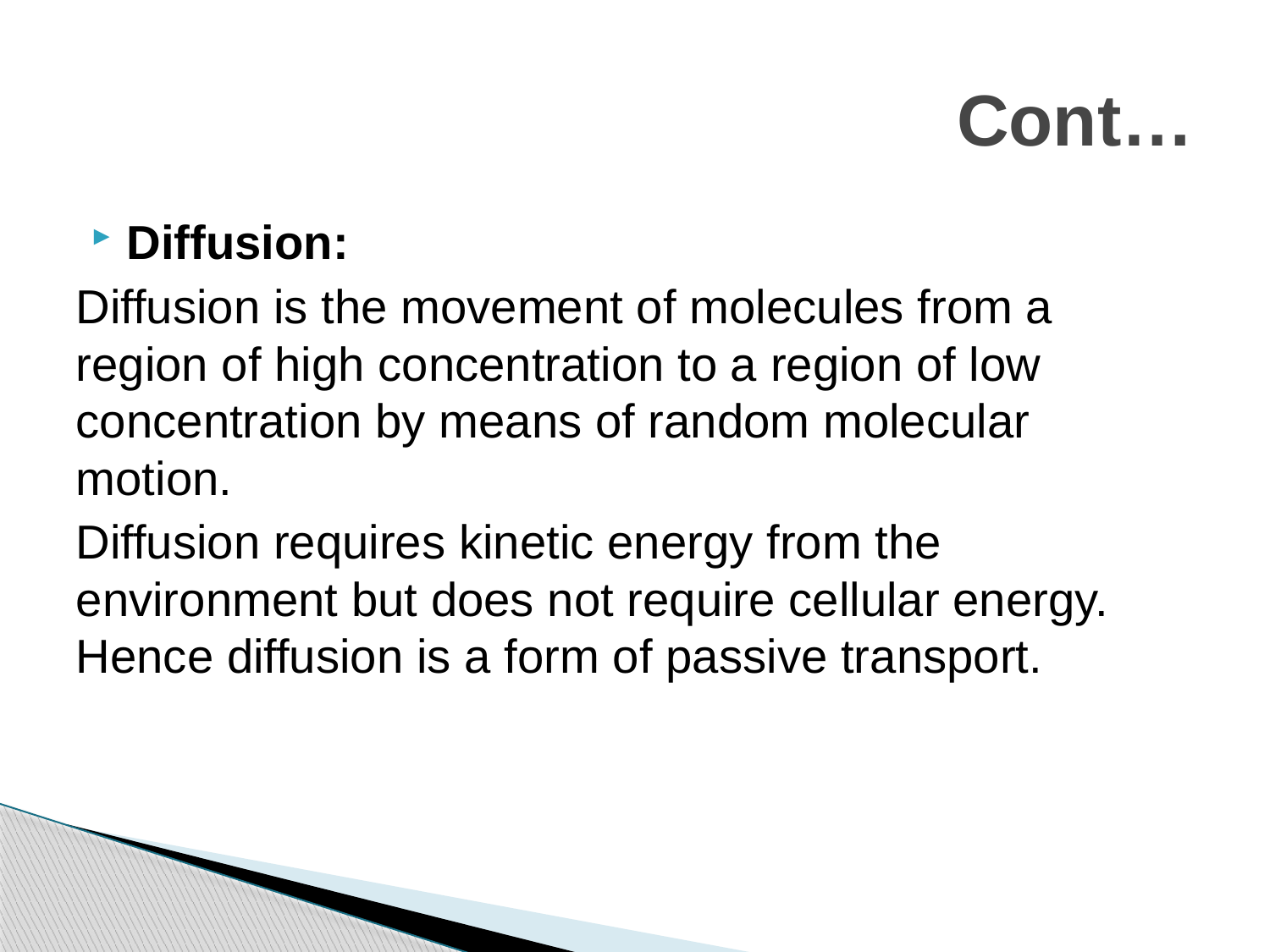

# Cont…
Diffusion:
Diffusion is the movement of molecules from a region of high concentration to a region of low concentration by means of random molecular motion.
Diffusion requires kinetic energy from the environment but does not require cellular energy. Hence diffusion is a form of passive transport.